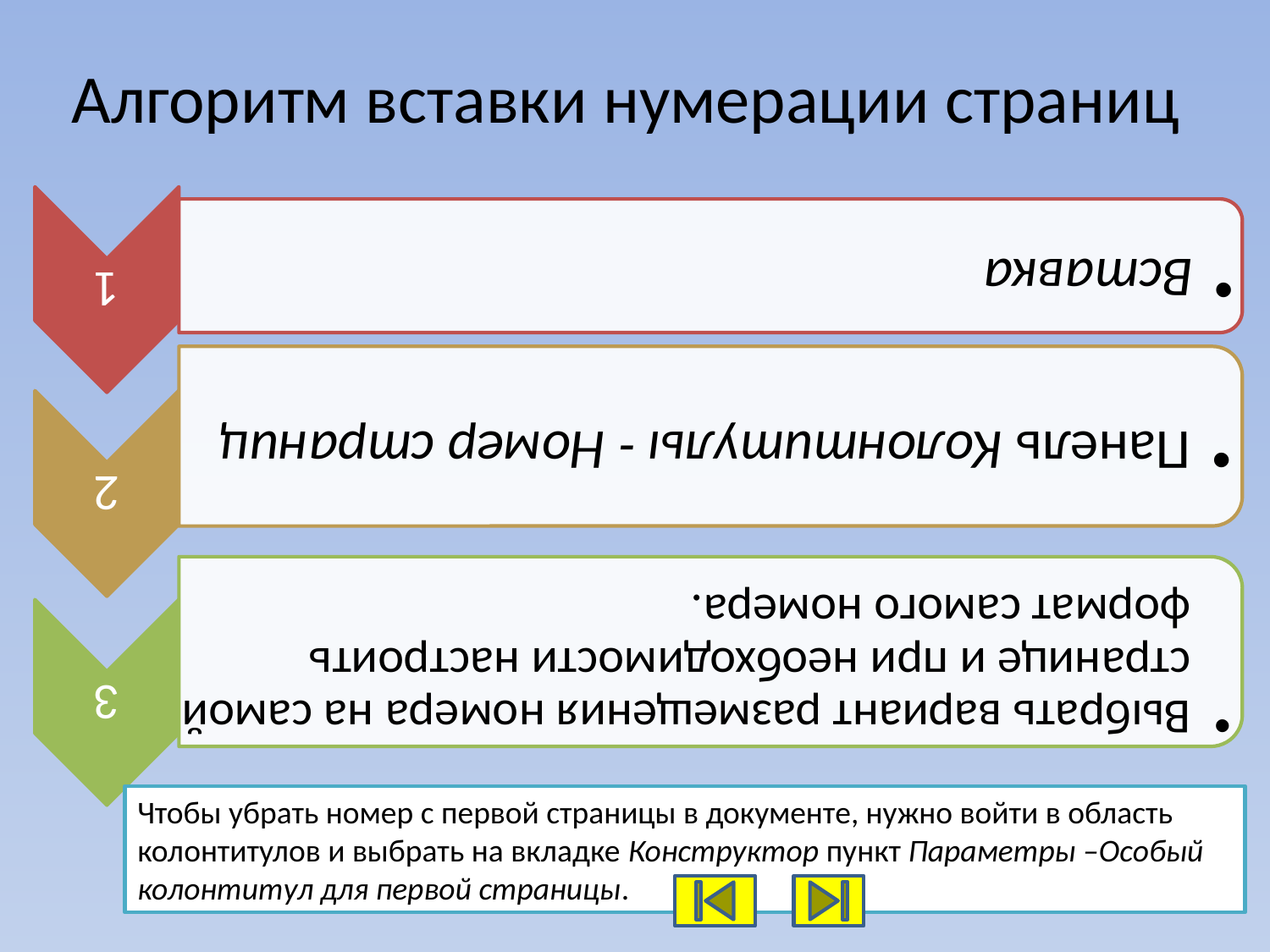

# Алгоритм вставки нумерации страниц
1
Вставка
2
Панель Колонтитулы - Номер страниц
3
Выбрать вариант размещения номера на самой странице и при необходимости настроить формат самого номера.
Чтобы убрать номер с первой страницы в документе, нужно войти в область колонтитулов и выбрать на вкладке Конструктор пункт Параметры –Особый колонтитул для первой страницы.